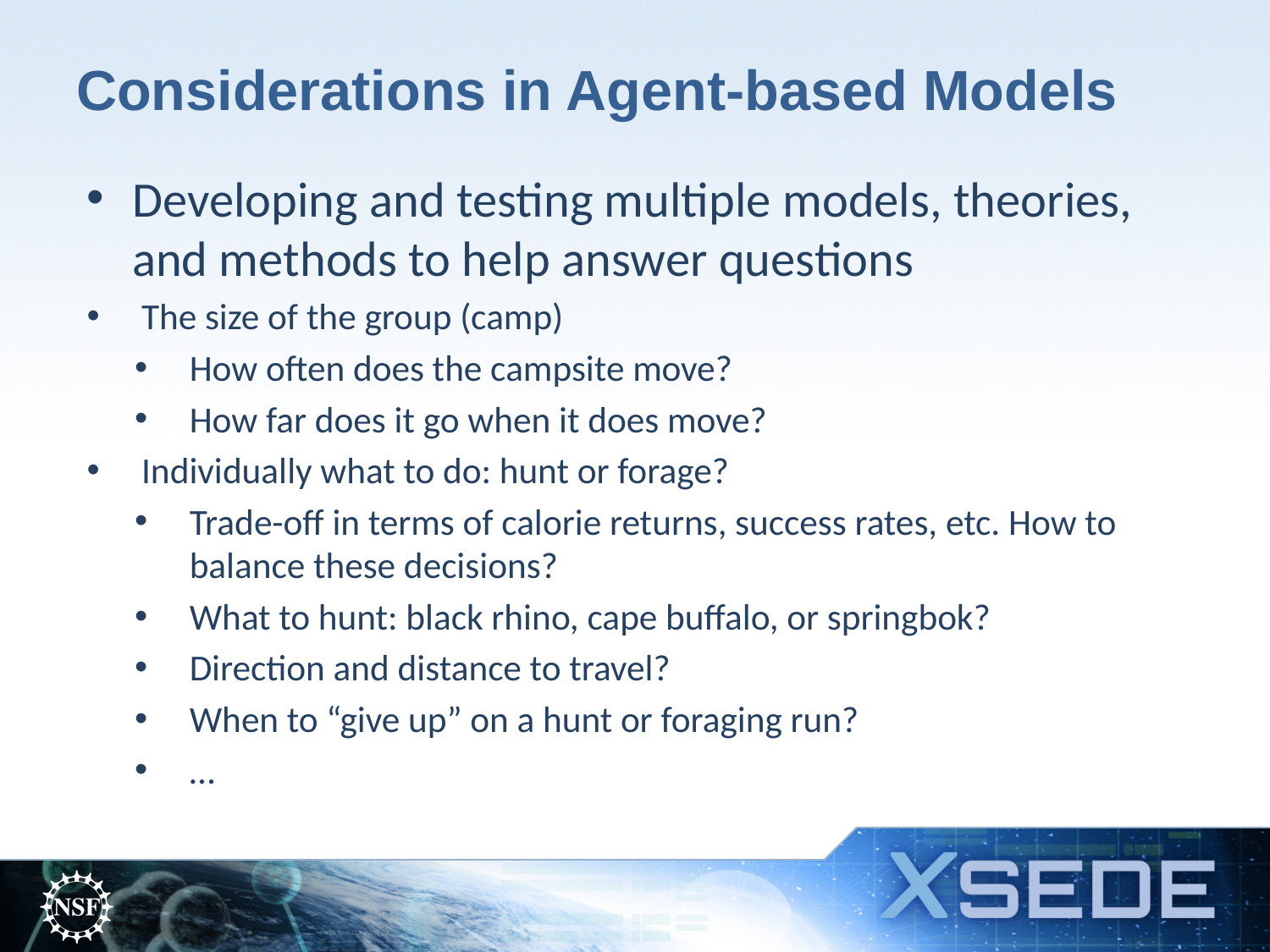

# Considerations in Agent-based Models
Developing and testing multiple models, theories, and methods to help answer questions
The size of the group (camp)
How often does the campsite move?
How far does it go when it does move?
Individually what to do: hunt or forage?
Trade-off in terms of calorie returns, success rates, etc. How to balance these decisions?
What to hunt: black rhino, cape buffalo, or springbok?
Direction and distance to travel?
When to “give up” on a hunt or foraging run?
…